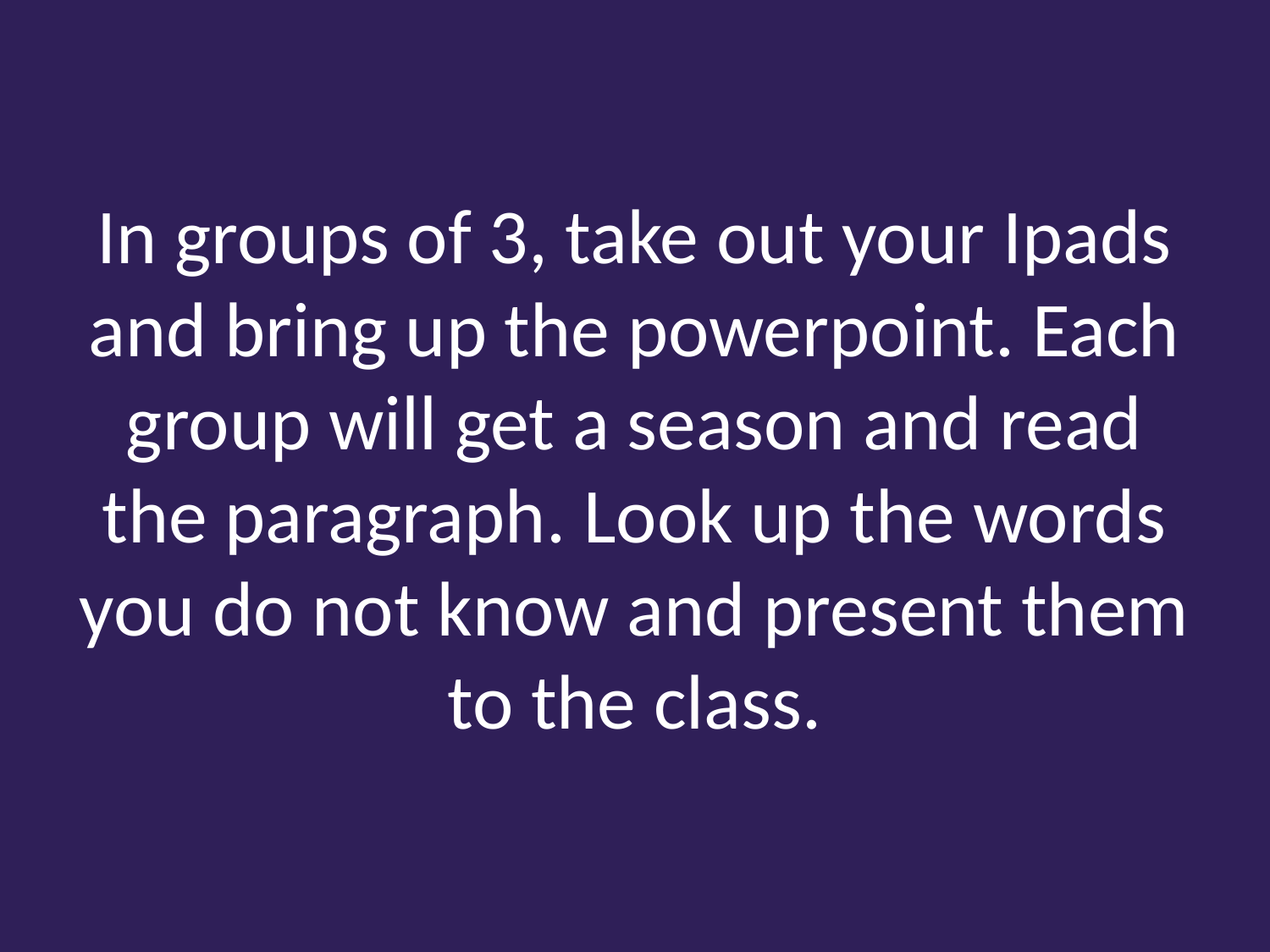

# In groups of 3, take out your Ipads and bring up the powerpoint. Each group will get a season and read the paragraph. Look up the words you do not know and present them to the class.